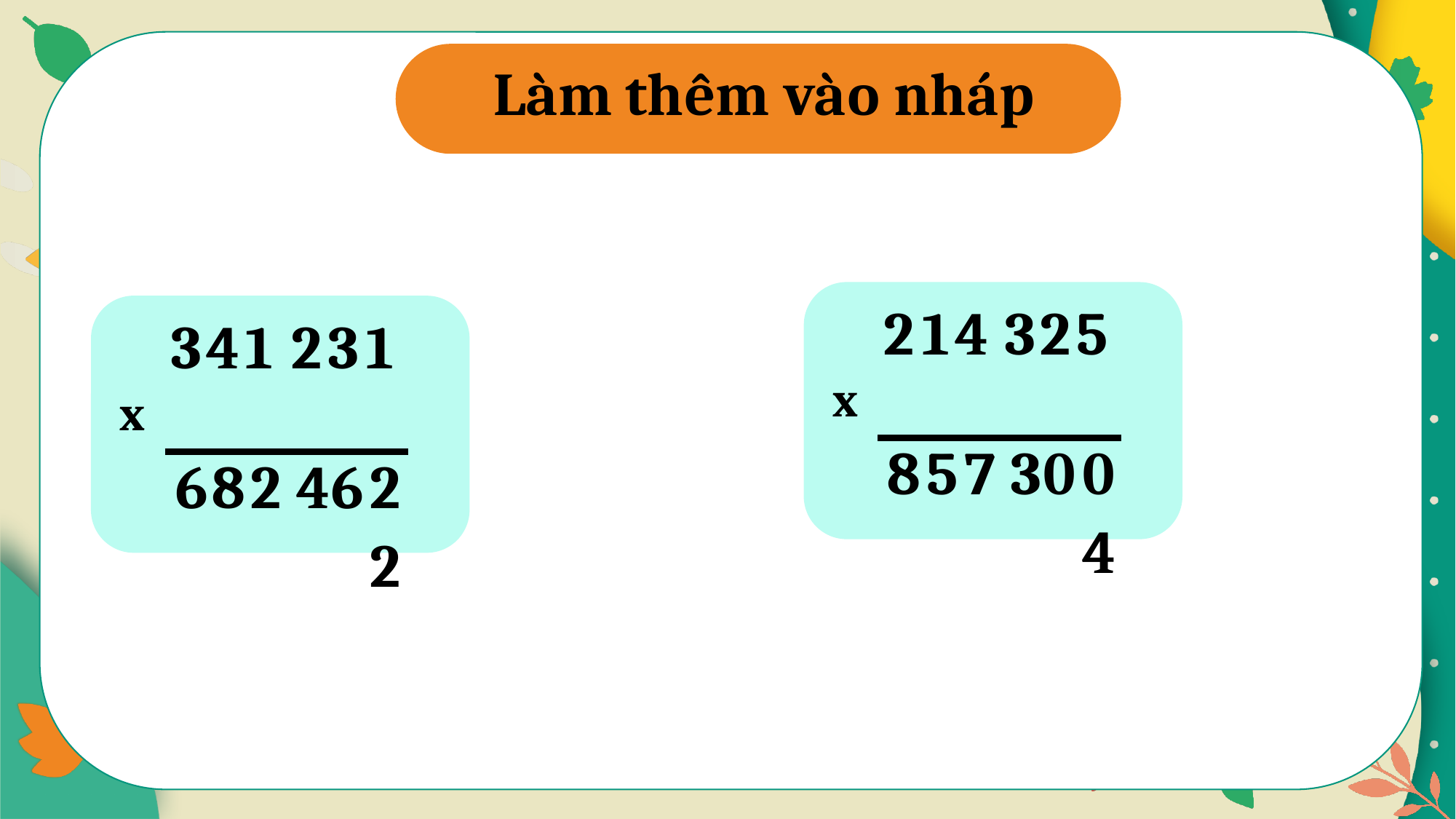

Làm thêm vào nháp

214 325
               4

341 231
               2
x
x
8
5
7
3
0
0
6
8
2
4
6
2